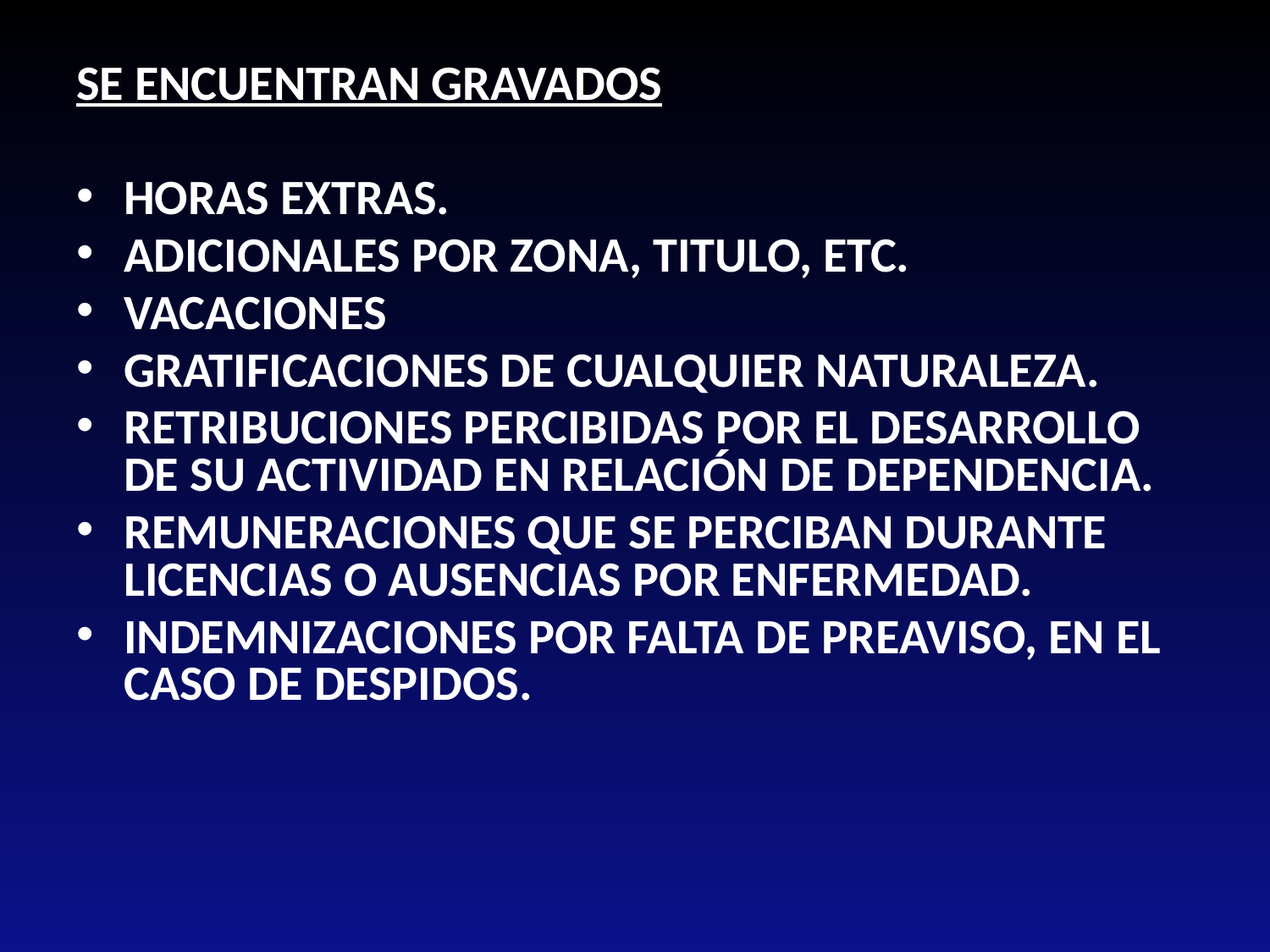

SE ENCUENTRAN GRAVADOS

HORAS EXTRAS.
ADICIONALES POR ZONA, TITULO, ETC.
VACACIONES
GRATIFICACIONES DE CUALQUIER NATURALEZA.
RETRIBUCIONES PERCIBIDAS POR EL DESARROLLO DE SU ACTIVIDAD EN RELACIÓN DE DEPENDENCIA.
REMUNERACIONES QUE SE PERCIBAN DURANTE LICENCIAS O AUSENCIAS POR ENFERMEDAD.
INDEMNIZACIONES POR FALTA DE PREAVISO, EN EL CASO DE DESPIDOS.